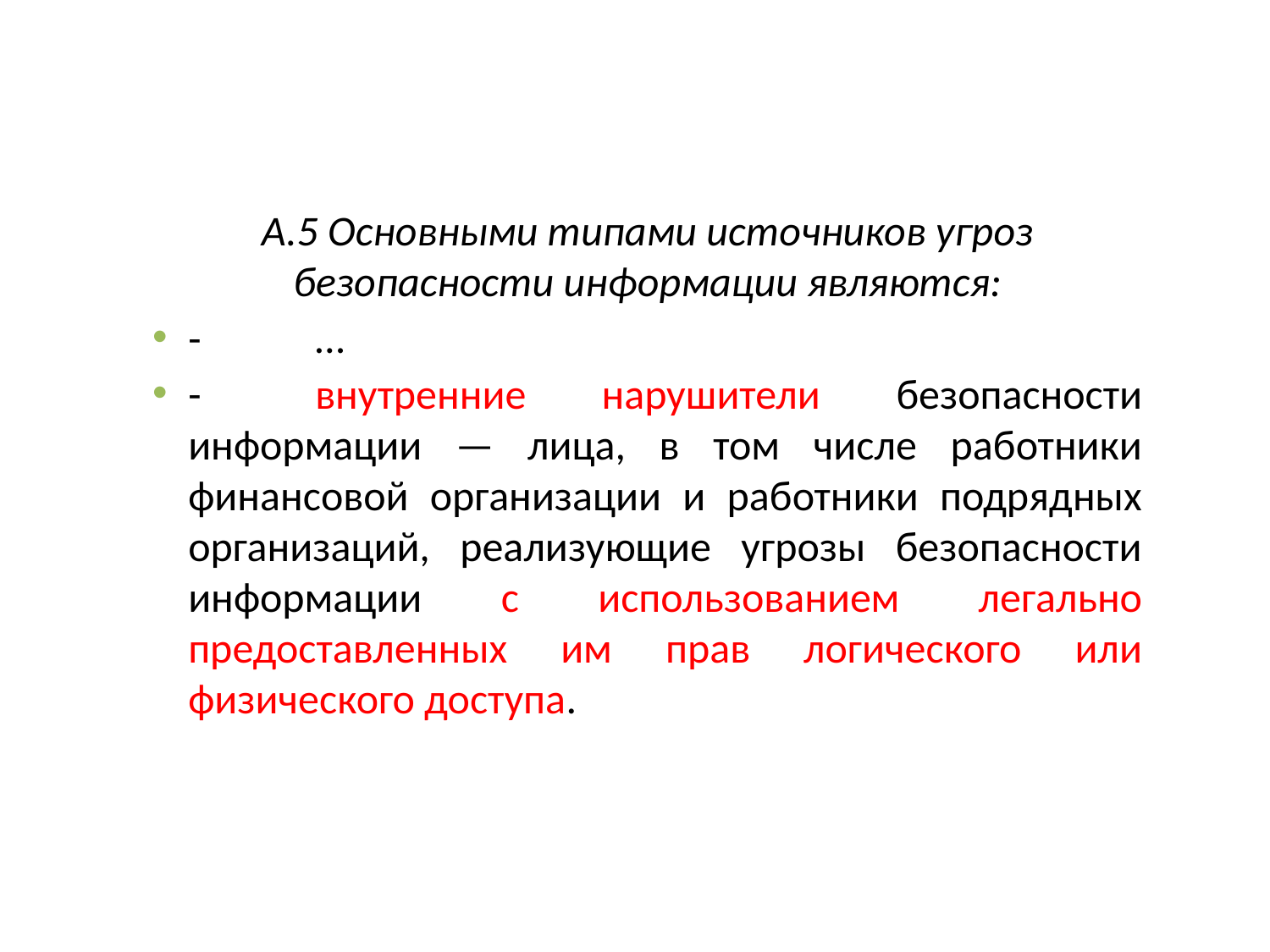

А.5 Основными типами источников угроз безопасности информации являются:
-	…
-	внутренние нарушители безопасности информации — лица, в том числе работники финансовой организации и работники подрядных организаций, реализующие угрозы безопасности информации с использованием легально предоставленных им прав логического или физического доступа.